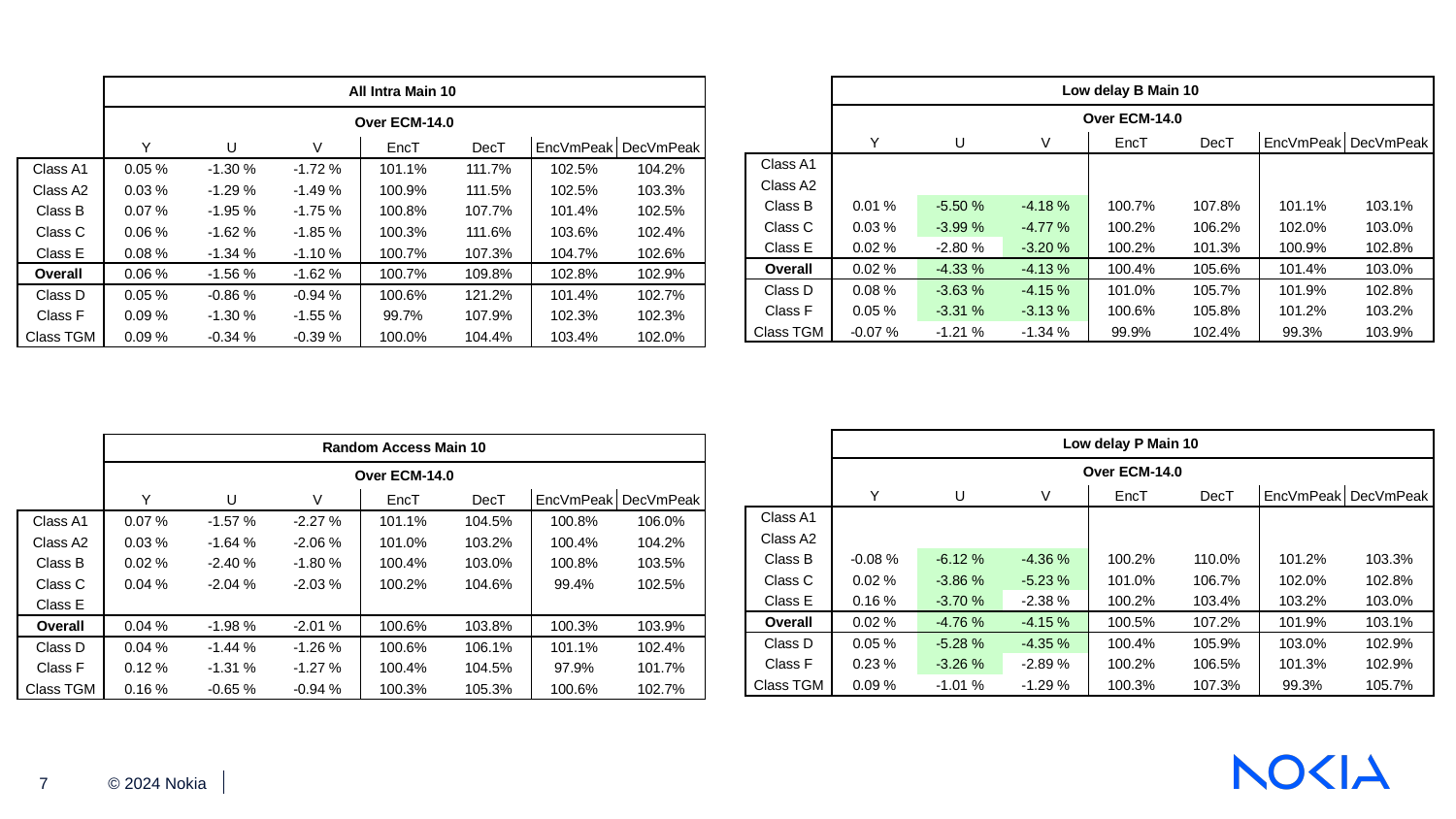

|  | All Intra Main 10 |  |  |  |  |  |  |
| --- | --- | --- | --- | --- | --- | --- | --- |
|  | Over ECM-14.0 |  |  |  |  |  |  |
|  | Y | U | V | EncT | DecT | EncVmPeak | DecVmPeak |
| Class A1 | 0.05 % | -1.30 % | -1.72 % | 101.1% | 111.7% | 102.5% | 104.2% |
| Class A2 | 0.03 % | -1.29 % | -1.49 % | 100.9% | 111.5% | 102.5% | 103.3% |
| Class B | 0.07 % | -1.95 % | -1.75 % | 100.8% | 107.7% | 101.4% | 102.5% |
| Class C | 0.06 % | -1.62 % | -1.85 % | 100.3% | 111.6% | 103.6% | 102.4% |
| Class E | 0.08 % | -1.34 % | -1.10 % | 100.7% | 107.3% | 104.7% | 102.6% |
| Overall | 0.06 % | -1.56 % | -1.62 % | 100.7% | 109.8% | 102.8% | 102.9% |
| Class D | 0.05 % | -0.86 % | -0.94 % | 100.6% | 121.2% | 101.4% | 102.7% |
| Class F | 0.09 % | -1.30 % | -1.55 % | 99.7% | 107.9% | 102.3% | 102.3% |
| Class TGM | 0.09 % | -0.34 % | -0.39 % | 100.0% | 104.4% | 103.4% | 102.0% |
|  | Low delay B Main 10 |  |  |  |  |  |  |
| --- | --- | --- | --- | --- | --- | --- | --- |
|  | Over ECM-14.0 |  |  |  |  |  |  |
|  | Y | U | V | EncT | DecT | EncVmPeak | DecVmPeak |
| Class A1 |  |  |  |  |  |  |  |
| Class A2 |  |  |  |  |  |  |  |
| Class B | 0.01 % | -5.50 % | -4.18 % | 100.7% | 107.8% | 101.1% | 103.1% |
| Class C | 0.03 % | -3.99 % | -4.77 % | 100.2% | 106.2% | 102.0% | 103.0% |
| Class E | 0.02 % | -2.80 % | -3.20 % | 100.2% | 101.3% | 100.9% | 102.8% |
| Overall | 0.02 % | -4.33 % | -4.13 % | 100.4% | 105.6% | 101.4% | 103.0% |
| Class D | 0.08 % | -3.63 % | -4.15 % | 101.0% | 105.7% | 101.9% | 102.8% |
| Class F | 0.05 % | -3.31 % | -3.13 % | 100.6% | 105.8% | 101.2% | 103.2% |
| Class TGM | -0.07 % | -1.21 % | -1.34 % | 99.9% | 102.4% | 99.3% | 103.9% |
|  | Low delay P Main 10 |  |  |  |  |  |  |
| --- | --- | --- | --- | --- | --- | --- | --- |
|  | Over ECM-14.0 |  |  |  |  |  |  |
|  | Y | U | V | EncT | DecT | EncVmPeak | DecVmPeak |
| Class A1 |  |  |  |  |  |  |  |
| Class A2 |  |  |  |  |  |  |  |
| Class B | -0.08 % | -6.12 % | -4.36 % | 100.2% | 110.0% | 101.2% | 103.3% |
| Class C | 0.02 % | -3.86 % | -5.23 % | 101.0% | 106.7% | 102.0% | 102.8% |
| Class E | 0.16 % | -3.70 % | -2.38 % | 100.2% | 103.4% | 103.2% | 103.0% |
| Overall | 0.02 % | -4.76 % | -4.15 % | 100.5% | 107.2% | 101.9% | 103.1% |
| Class D | 0.05 % | -5.28 % | -4.35 % | 100.4% | 105.9% | 103.0% | 102.9% |
| Class F | 0.23 % | -3.26 % | -2.89 % | 100.2% | 106.5% | 101.3% | 102.9% |
| Class TGM | 0.09 % | -1.01 % | -1.29 % | 100.3% | 107.3% | 99.3% | 105.7% |
|  | Random Access Main 10 |  |  |  |  |  |  |
| --- | --- | --- | --- | --- | --- | --- | --- |
|  | Over ECM-14.0 |  |  |  |  |  |  |
|  | Y | U | V | EncT | DecT | EncVmPeak | DecVmPeak |
| Class A1 | 0.07 % | -1.57 % | -2.27 % | 101.1% | 104.5% | 100.8% | 106.0% |
| Class A2 | 0.03 % | -1.64 % | -2.06 % | 101.0% | 103.2% | 100.4% | 104.2% |
| Class B | 0.02 % | -2.40 % | -1.80 % | 100.4% | 103.0% | 100.8% | 103.5% |
| Class C | 0.04 % | -2.04 % | -2.03 % | 100.2% | 104.6% | 99.4% | 102.5% |
| Class E |  |  |  |  |  |  |  |
| Overall | 0.04 % | -1.98 % | -2.01 % | 100.6% | 103.8% | 100.3% | 103.9% |
| Class D | 0.04 % | -1.44 % | -1.26 % | 100.6% | 106.1% | 101.1% | 102.4% |
| Class F | 0.12 % | -1.31 % | -1.27 % | 100.4% | 104.5% | 97.9% | 101.7% |
| Class TGM | 0.16 % | -0.65 % | -0.94 % | 100.3% | 105.3% | 100.6% | 102.7% |